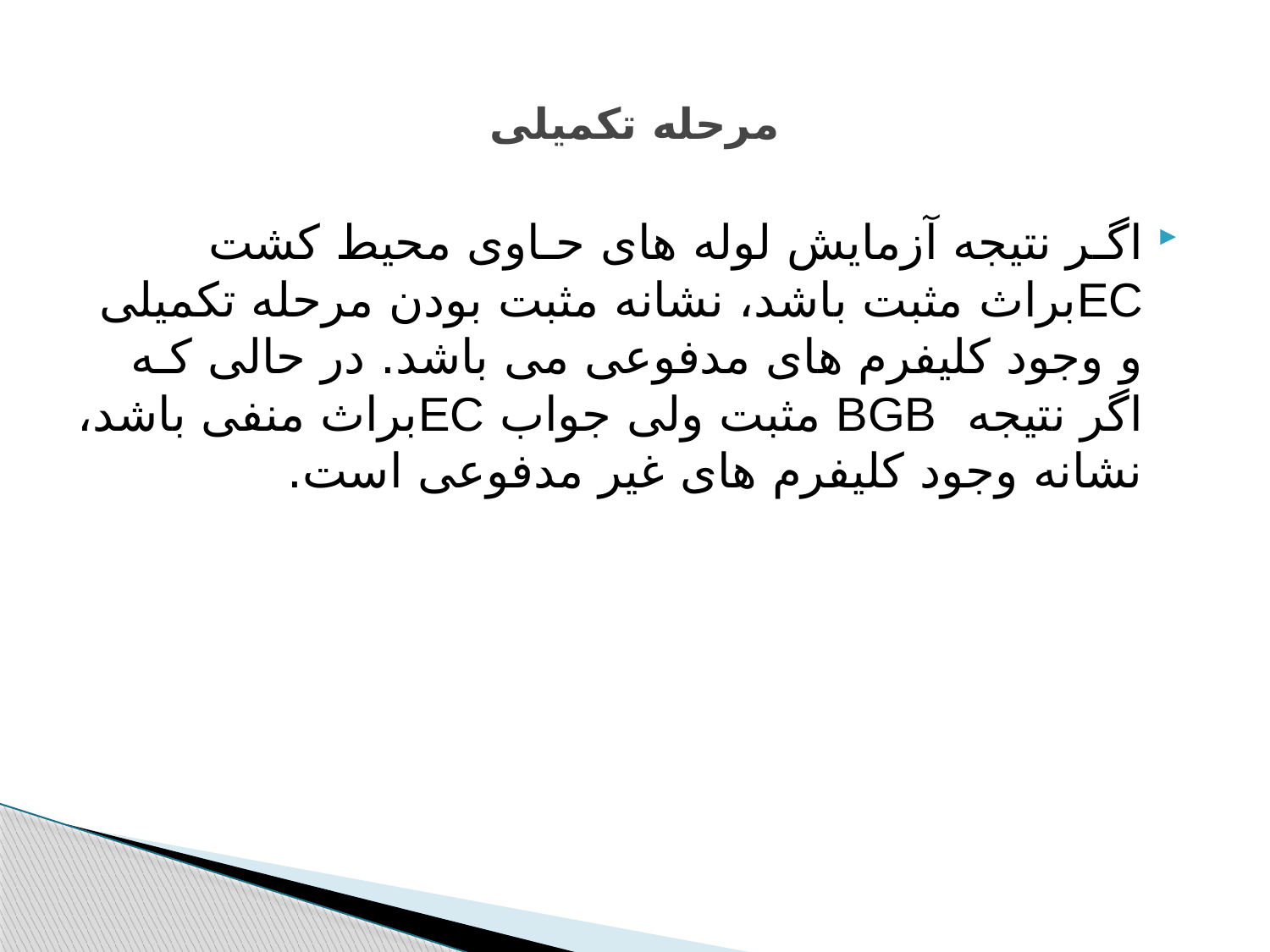

# مرحله تکمیلی
اگـر نتیجه آزمایش لوله های حـاوی محیط کشت ECبراث مثبت باشد، نشانه مثبت بودن مرحله تکمیلی و وجود کلیفرم های مدفوعی می باشد. در حالی کـه اگر نتیجه  BGB مثبت ولی جواب ECبراث منفی باشد، نشانه وجود کلیفرم های غیر مدفوعی است.